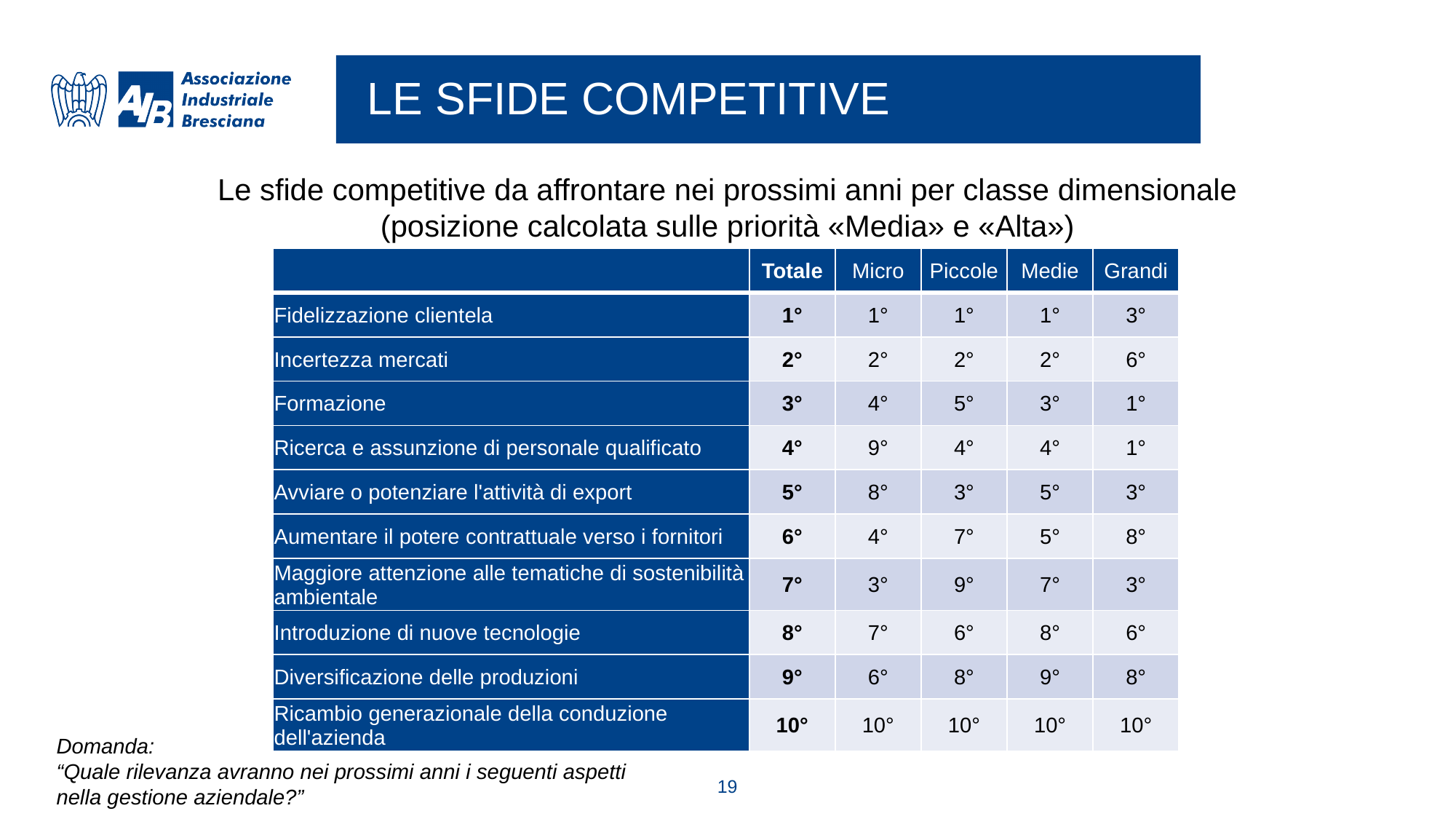

# LE SFIDE COMPETITIVE
Le sfide competitive da affrontare nei prossimi anni per classe dimensionale
(posizione calcolata sulle priorità «Media» e «Alta»)
|  | Totale | Micro | Piccole | Medie | Grandi |
| --- | --- | --- | --- | --- | --- |
| Fidelizzazione clientela | 1° | 1° | 1° | 1° | 3° |
| Incertezza mercati | 2° | 2° | 2° | 2° | 6° |
| Formazione | 3° | 4° | 5° | 3° | 1° |
| Ricerca e assunzione di personale qualificato | 4° | 9° | 4° | 4° | 1° |
| Avviare o potenziare l'attività di export | 5° | 8° | 3° | 5° | 3° |
| Aumentare il potere contrattuale verso i fornitori | 6° | 4° | 7° | 5° | 8° |
| Maggiore attenzione alle tematiche di sostenibilità ambientale | 7° | 3° | 9° | 7° | 3° |
| Introduzione di nuove tecnologie | 8° | 7° | 6° | 8° | 6° |
| Diversificazione delle produzioni | 9° | 6° | 8° | 9° | 8° |
| Ricambio generazionale della conduzione dell'azienda | 10° | 10° | 10° | 10° | 10° |
Domanda:
“Quale rilevanza avranno nei prossimi anni i seguenti aspetti nella gestione aziendale?”